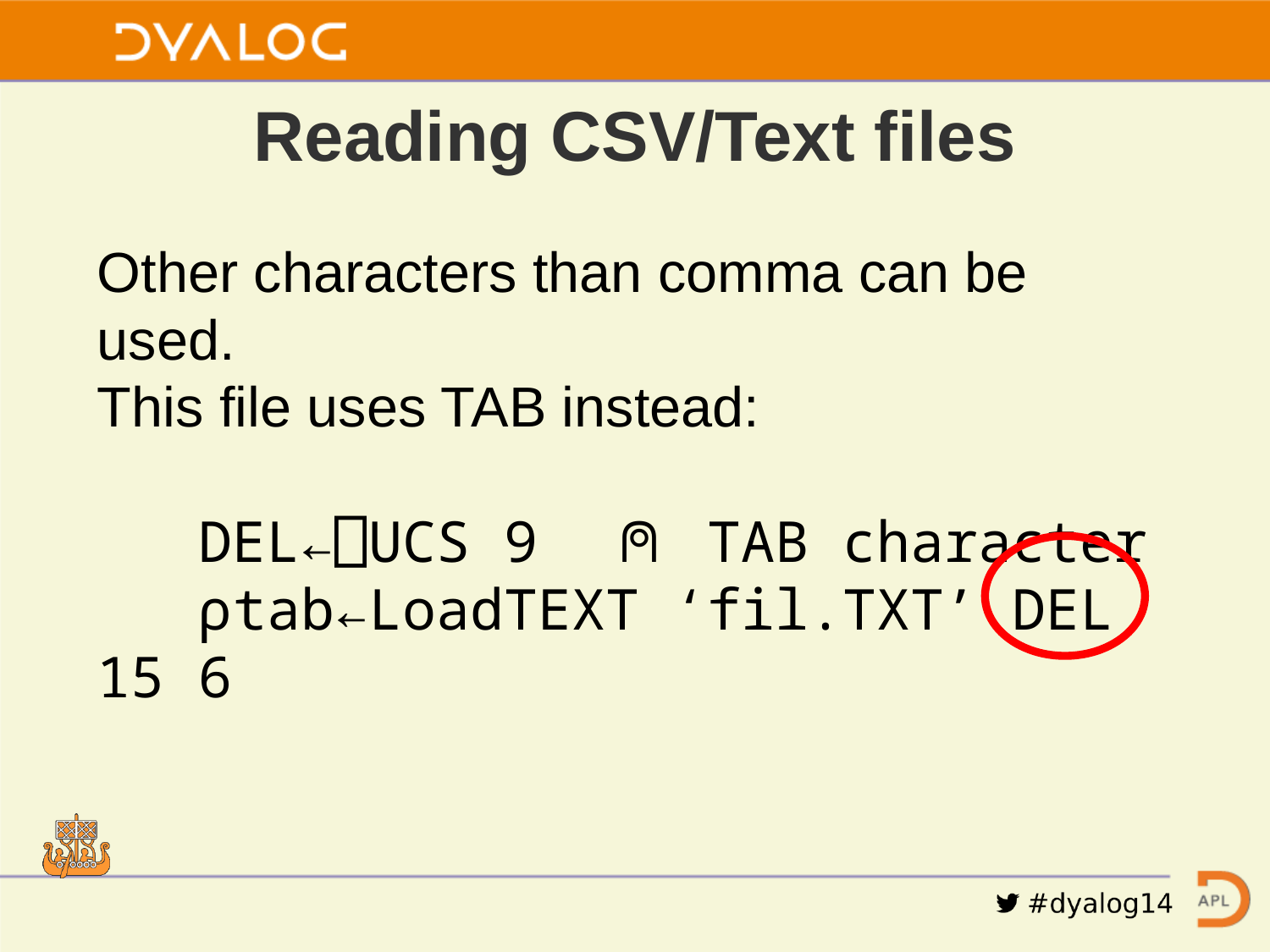

# Reading CSV/Text files
Other characters than comma can be used.
This file uses TAB instead:

   DEL←⎕UCS 9  ⍝ TAB character
   ⍴tab←LoadTEXT ‘fil.TXT’ DEL
15 6